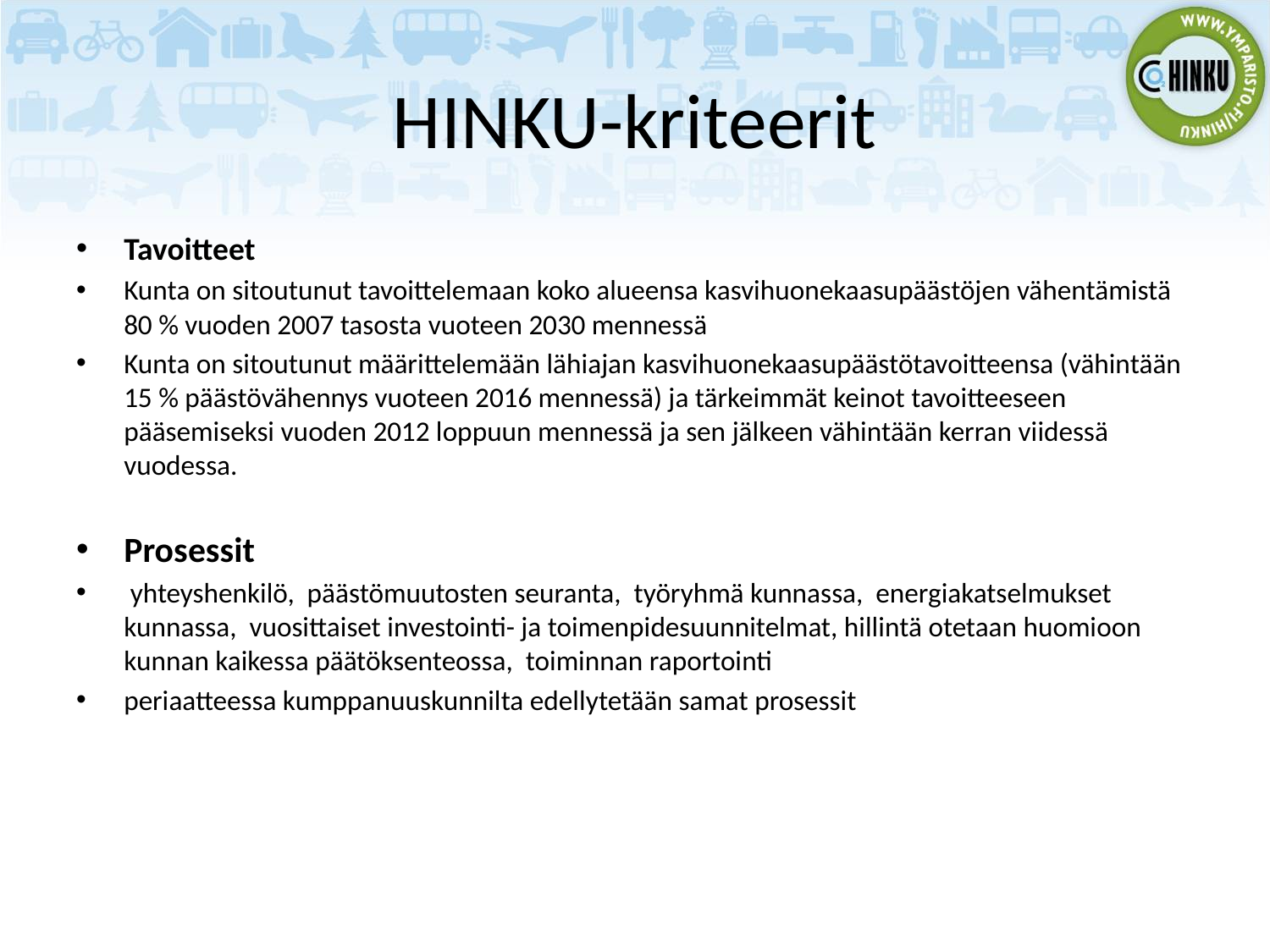

# HINKU-kriteerit
Tavoitteet
Kunta on sitoutunut tavoittelemaan koko alueensa kasvihuonekaasupäästöjen vähentämistä 80 % vuoden 2007 tasosta vuoteen 2030 mennessä
Kunta on sitoutunut määrittelemään lähiajan kasvihuonekaasupäästötavoitteensa (vähintään 15 % päästövähennys vuoteen 2016 mennessä) ja tärkeimmät keinot tavoitteeseen pääsemiseksi vuoden 2012 loppuun mennessä ja sen jälkeen vähintään kerran viidessä vuodessa.

Prosessit
 yhteyshenkilö,  päästömuutosten seuranta,  työryhmä kunnassa,  energiakatselmukset kunnassa,  vuosittaiset investointi- ja toimenpidesuunnitelmat, hillintä otetaan huomioon kunnan kaikessa päätöksenteossa,  toiminnan raportointi
periaatteessa kumppanuuskunnilta edellytetään samat prosessit